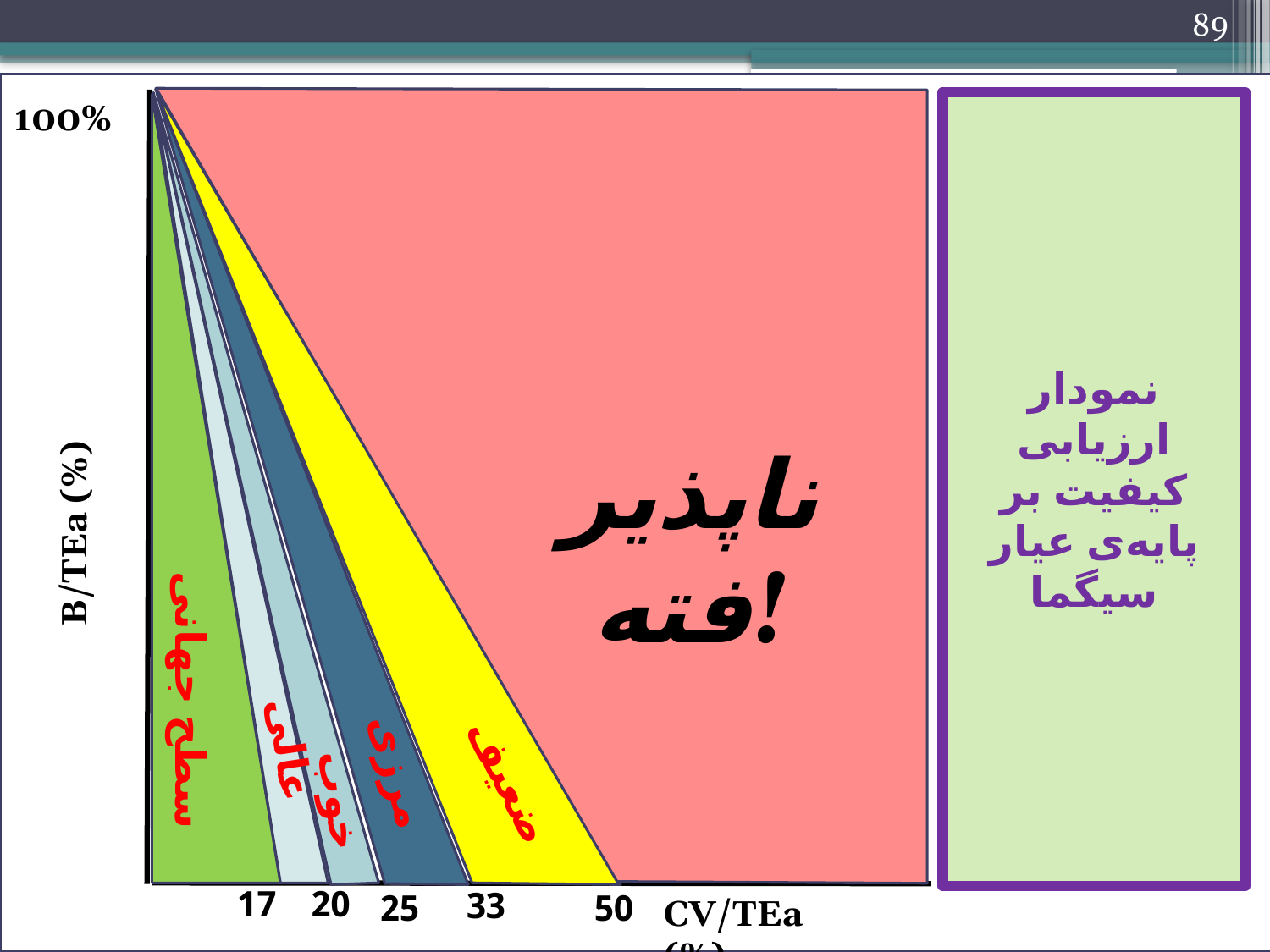

89

100%

نمودار ارزیابی کیفیت بر پایه‌ی عیار سیگما

ناپذیرفته!
B/TEa (%)
(SM)
عالی
سطح جهانی
مرزی
خوب
ضعیف
CV/TEa (%)
 17
 20
 33
 25
 50